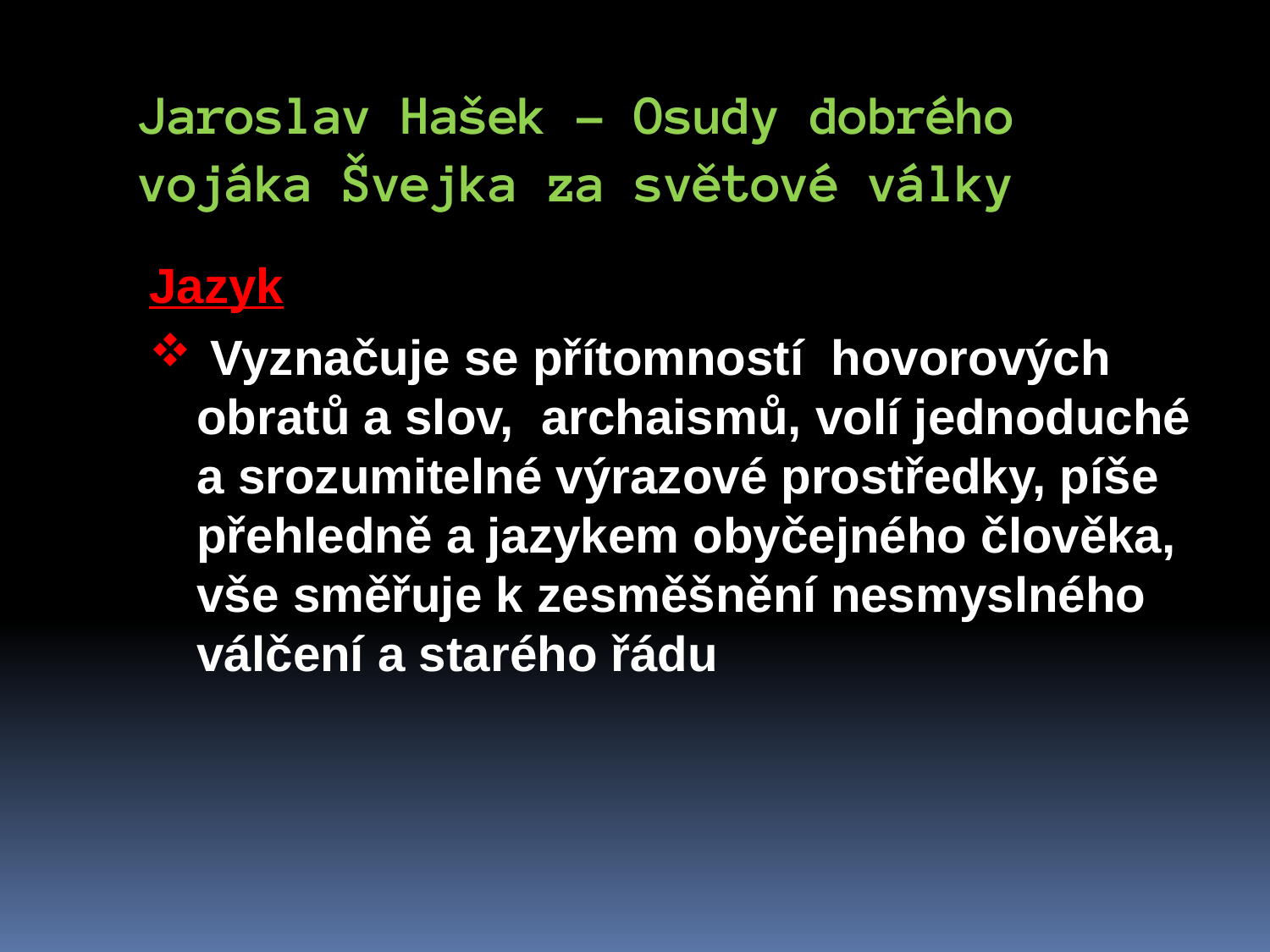

# Jaroslav Hašek – Osudy dobrého vojáka Švejka za světové války
Jazyk
 Vyznačuje se přítomností  hovorových obratů a slov,  archaismů, volí jednoduché a srozumitelné výrazové prostředky, píše přehledně a jazykem obyčejného člověka, vše směřuje k zesměšnění nesmyslného válčení a starého řádu